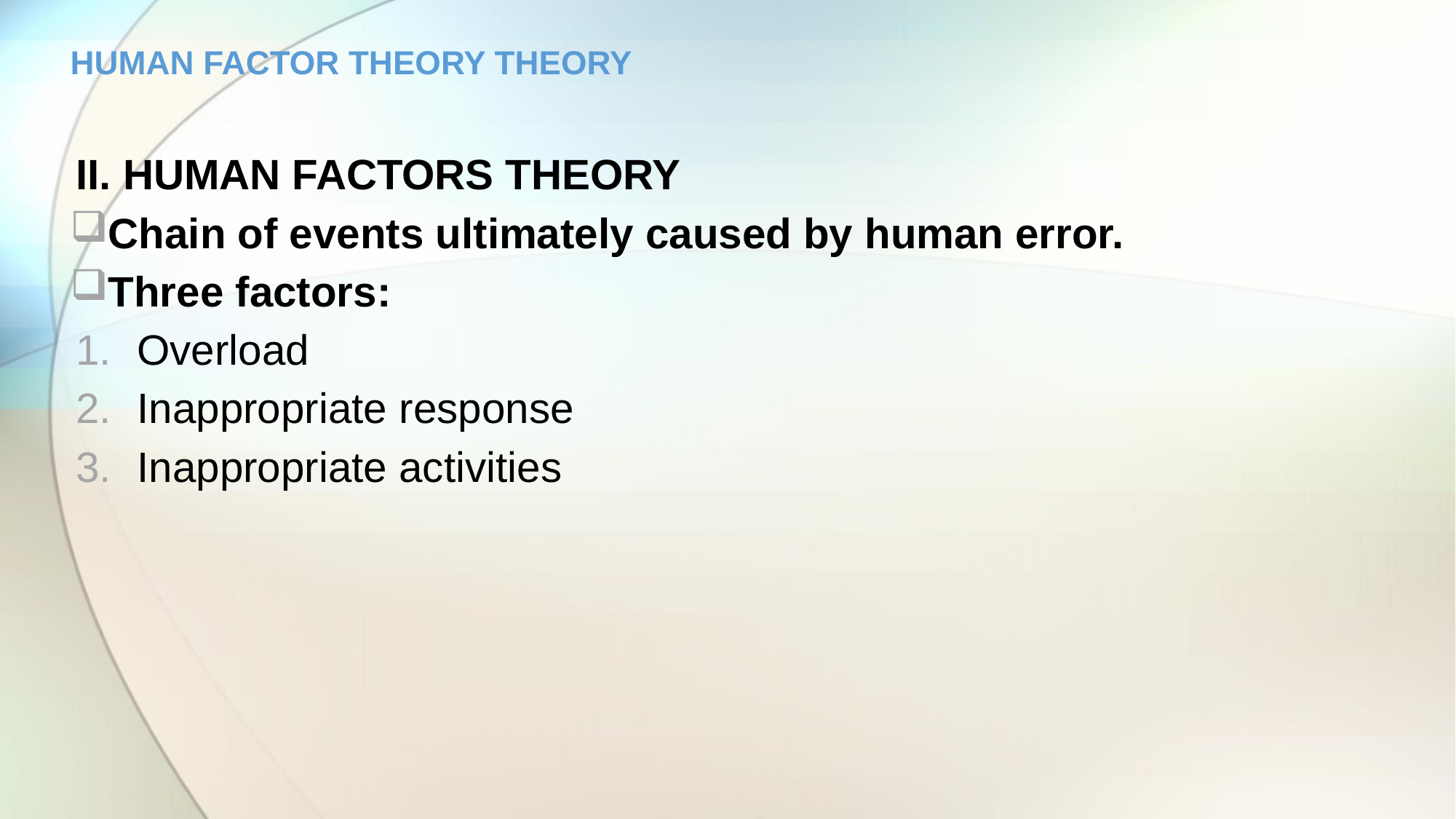

# HUMAN FACTOR THEORY THEORY
II. HUMAN FACTORS THEORY
Chain of events ultimately caused by human error.
Three factors:
Overload
Inappropriate response
Inappropriate activities